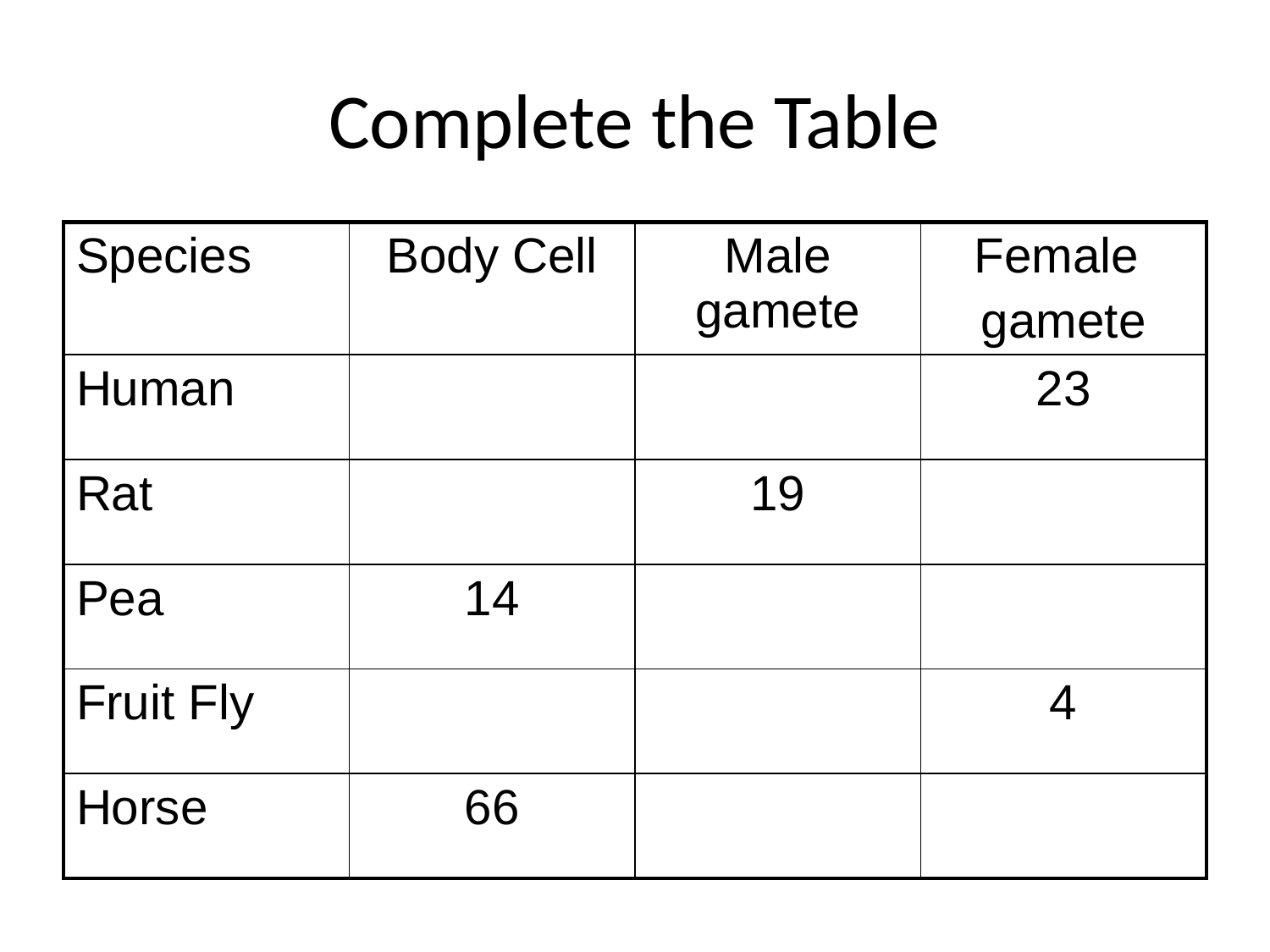

# Complete the Table
| Species | Body Cell | Male gamete | Female gamete |
| --- | --- | --- | --- |
| Human |  |  | 23 |
| Rat |  | 19 |  |
| Pea | 14 |  |  |
| Fruit Fly |  |  | 4 |
| Horse | 66 |  |  |